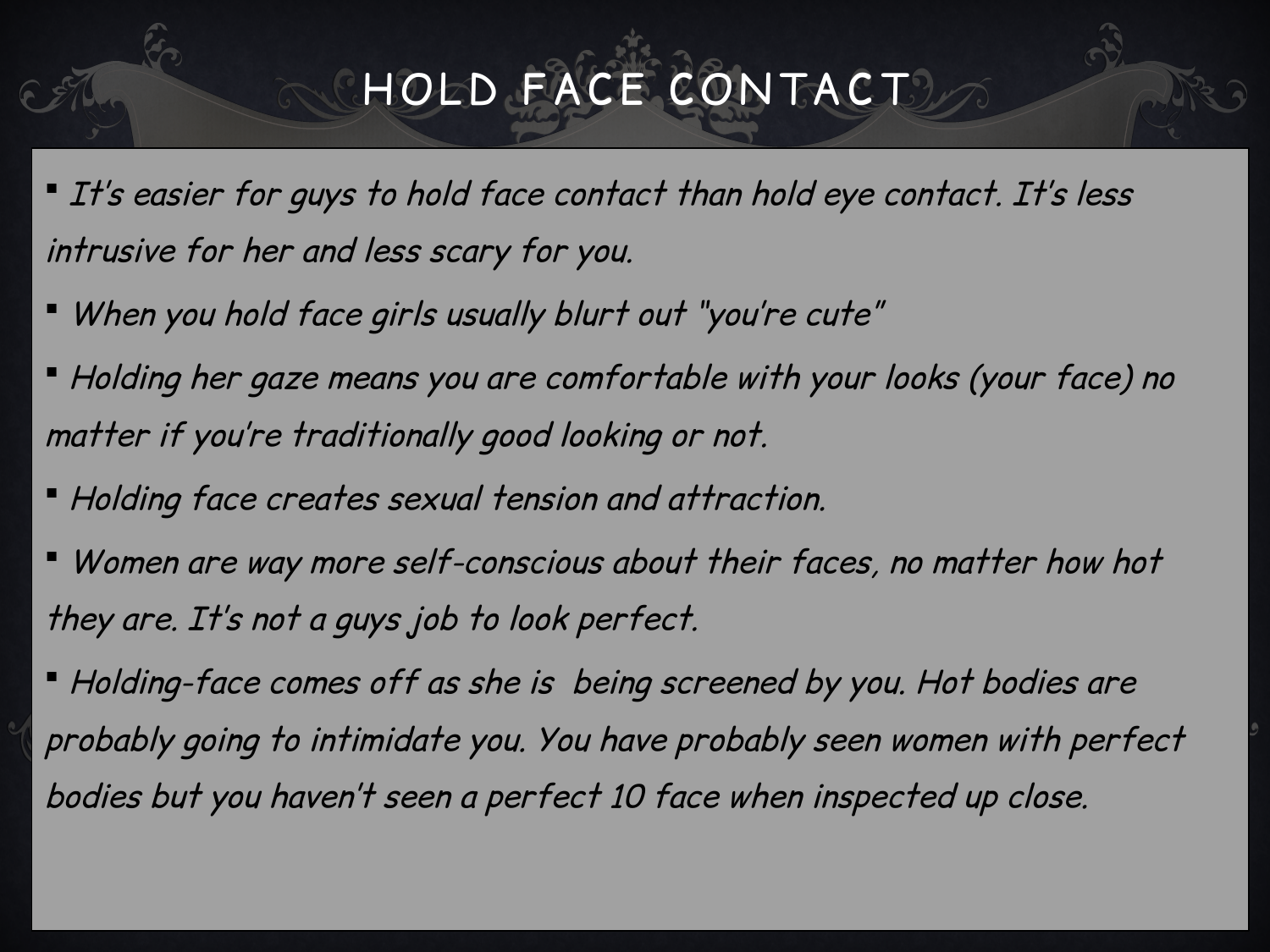

# Hold Face Contact
 It’s easier for guys to hold face contact than hold eye contact. It’s less intrusive for her and less scary for you.
 When you hold face girls usually blurt out “you’re cute”
 Holding her gaze means you are comfortable with your looks (your face) no matter if you’re traditionally good looking or not.
 Holding face creates sexual tension and attraction.
 Women are way more self-conscious about their faces, no matter how hot they are. It’s not a guys job to look perfect.
 Holding-face comes off as she is  being screened by you. Hot bodies are probably going to intimidate you. You have probably seen women with perfect bodies but you haven’t seen a perfect 10 face when inspected up close.